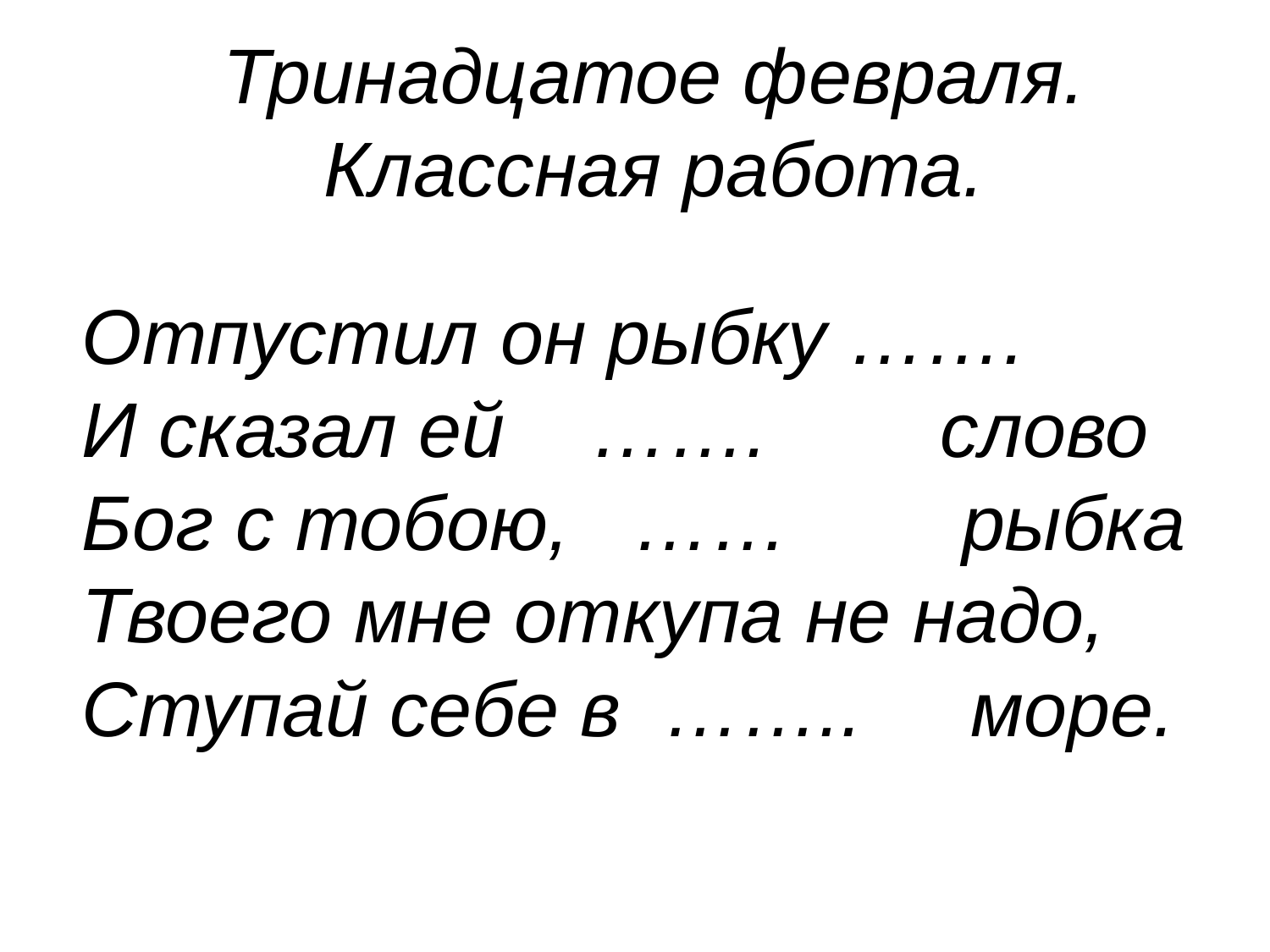

Тринадцатое февраля.
Классная работа.
Отпустил он рыбку …….
И сказал ей    …….        слово
Бог с тобою,   ……        рыбка
Твоего мне откупа не надо,
Ступай себе в  ……..     море.